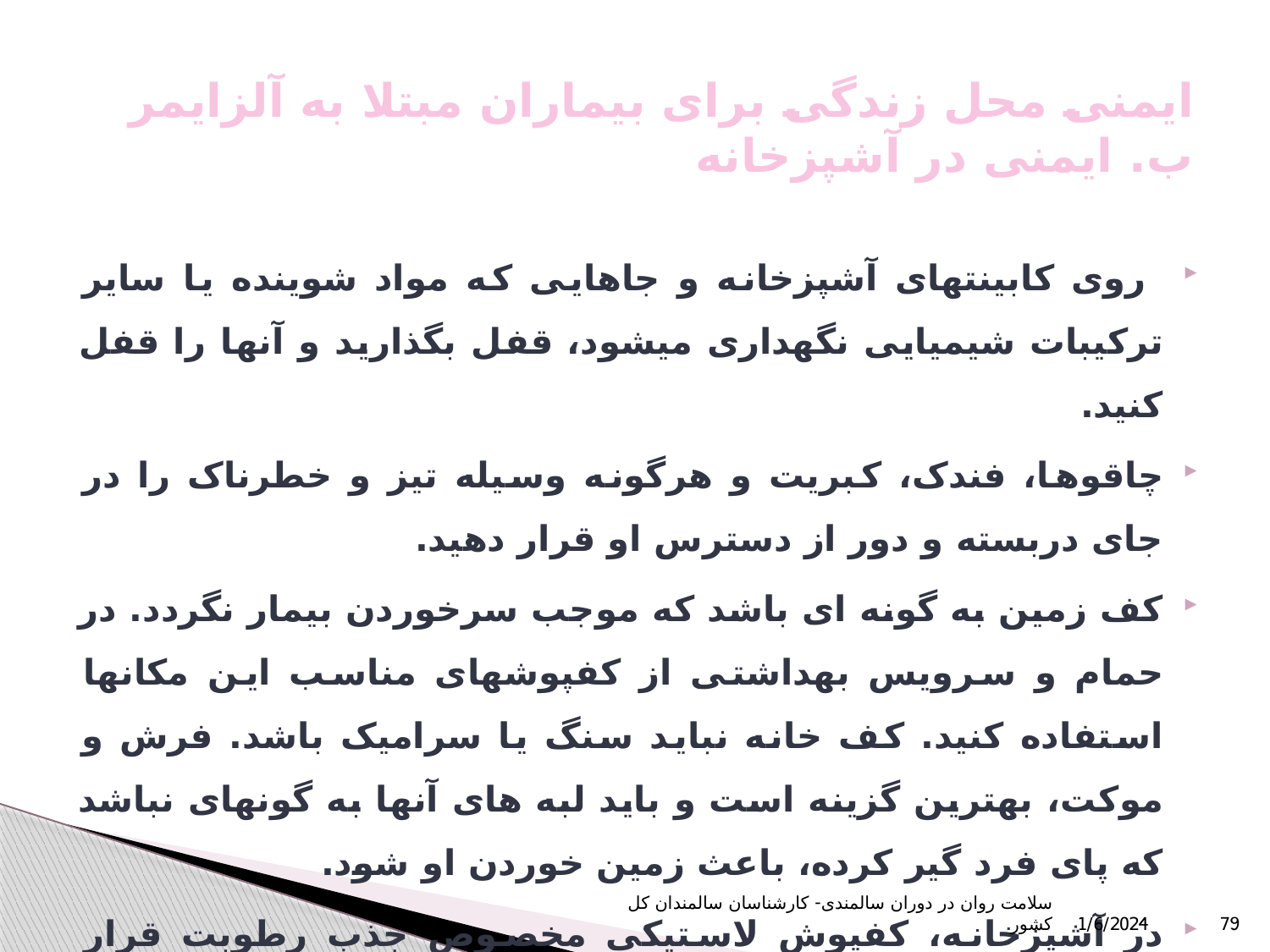

# ایمنی محل زندگی برای بیماران مبتلا به آلزایمر ب. ایمنی در آشپزخانه
 روی کابینتهای آشپزخانه و جاهایی که مواد شوینده یا سایر ترکیبات شیمیایی نگهداری میشود، قفل بگذارید و آنها را قفل کنید.
چاقوها، فندک، کبریت و هرگونه وسیله تیز و خطرناک را در جای دربسته و دور از دسترس او قرار دهید.
کف زمین به گونه ای باشد که موجب سرخوردن بیمار نگردد. در حمام و سرویس بهداشتی از کفپوشهای مناسب این مکانها استفاده کنید. کف خانه نباید سنگ یا سرامیک باشد. فرش و موکت، بهترین گزینه است و باید لبه های آنها به گونهای نباشد که پای فرد گیر کرده، باعث زمین خوردن او شود.
در آشپزخانه، کفپوش لاستیکی مخصوص جذب رطوبت قرار دهید تا مایعات ریخته شده بر کف زمین، باعث سرخوردن و افتادن بیمار نشود.

سلامت روان در دوران سالمندی- کارشناسان سالمندان کل کشور
1/6/2024
79